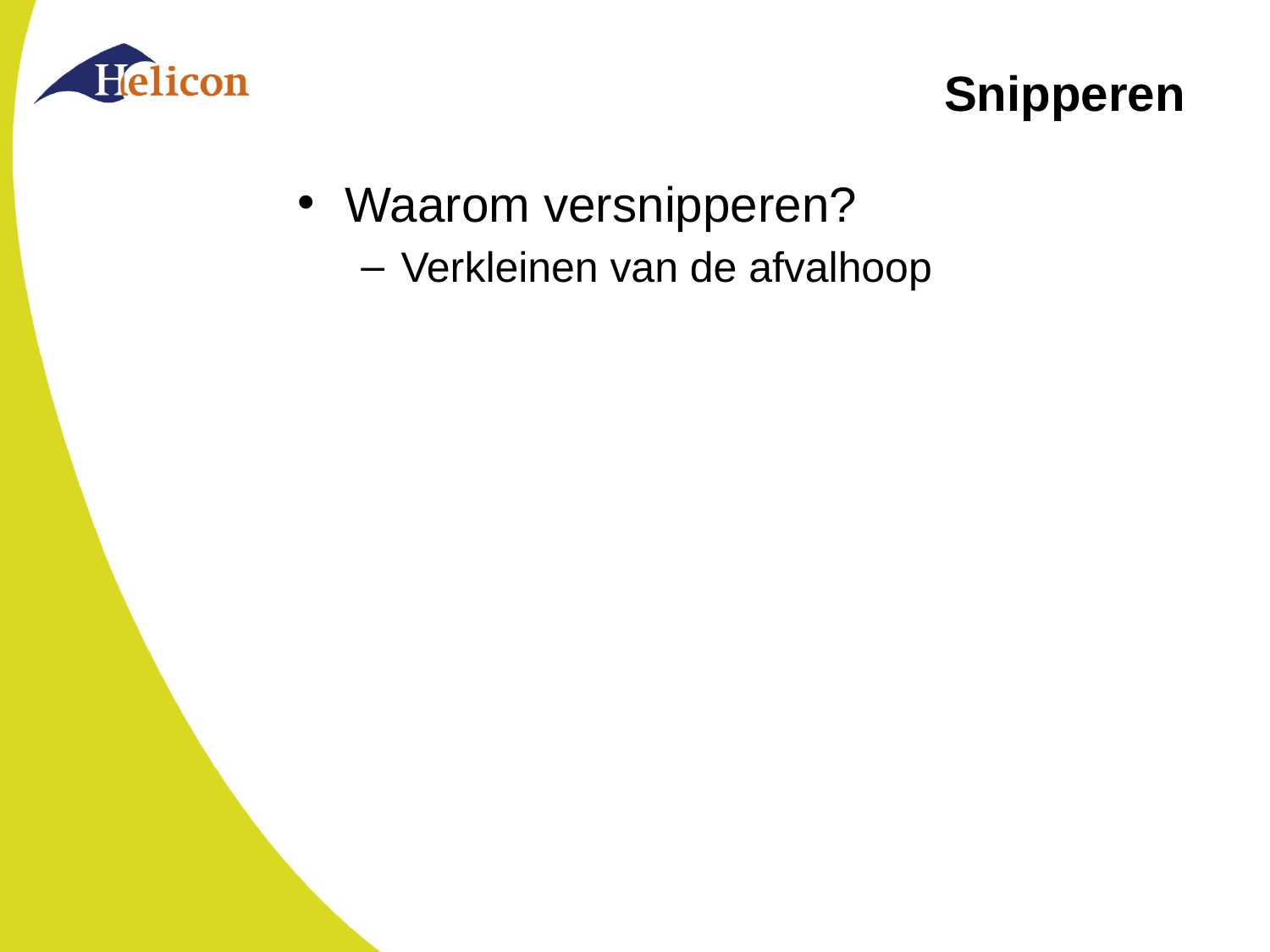

# Snipperen
Waarom versnipperen?
Verkleinen van de afvalhoop